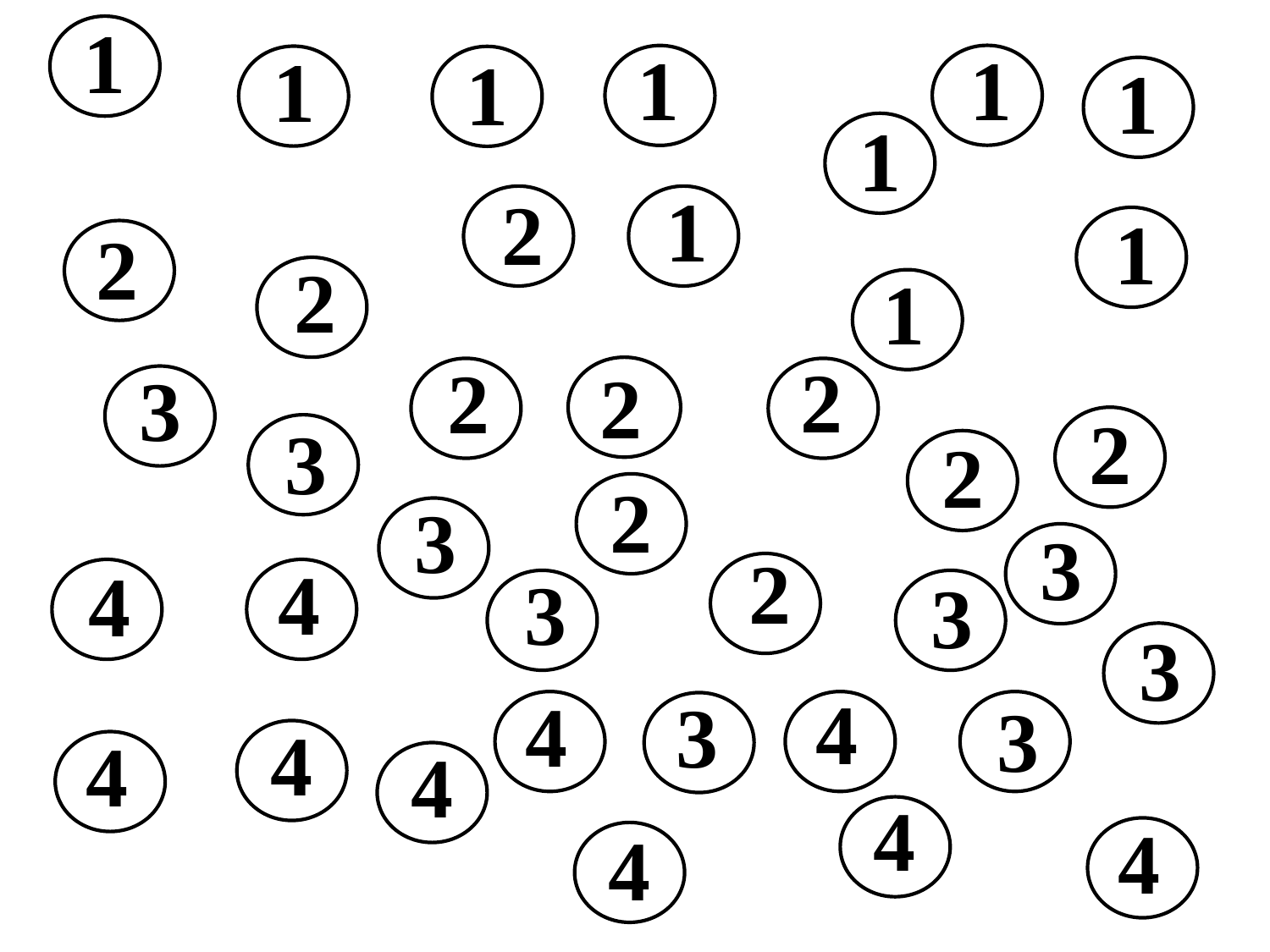

1

1
1
1
1
1

1

1
2

1

2

2
1

2
2
2
3

2
3

2

2

3

3

2
4
4

3
3

3

4
4
3
3

4
4

4

4

4
4